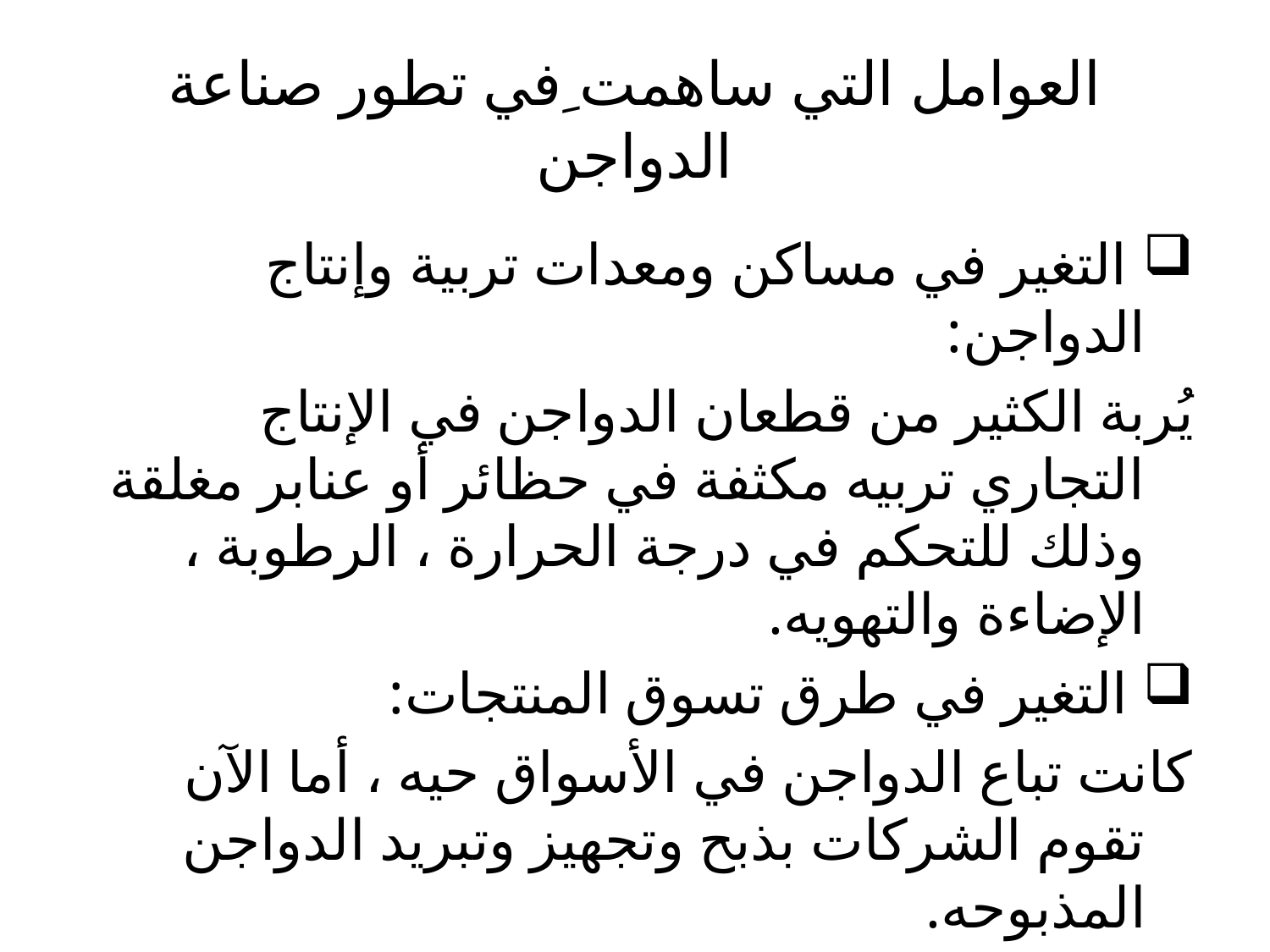

# العوامل التي ساهمت ِفي تطور صناعة الدواجن
 التغير في مساكن ومعدات تربية وإنتاج الدواجن:
يُربة الكثير من قطعان الدواجن في الإنتاج التجاري تربيه مكثفة في حظائر أو عنابر مغلقة وذلك للتحكم في درجة الحرارة ، الرطوبة ، الإضاءة والتهويه.
 التغير في طرق تسوق المنتجات:
كانت تباع الدواجن في الأسواق حيه ، أما الآن تقوم الشركات بذبح وتجهيز وتبريد الدواجن المذبوحه.